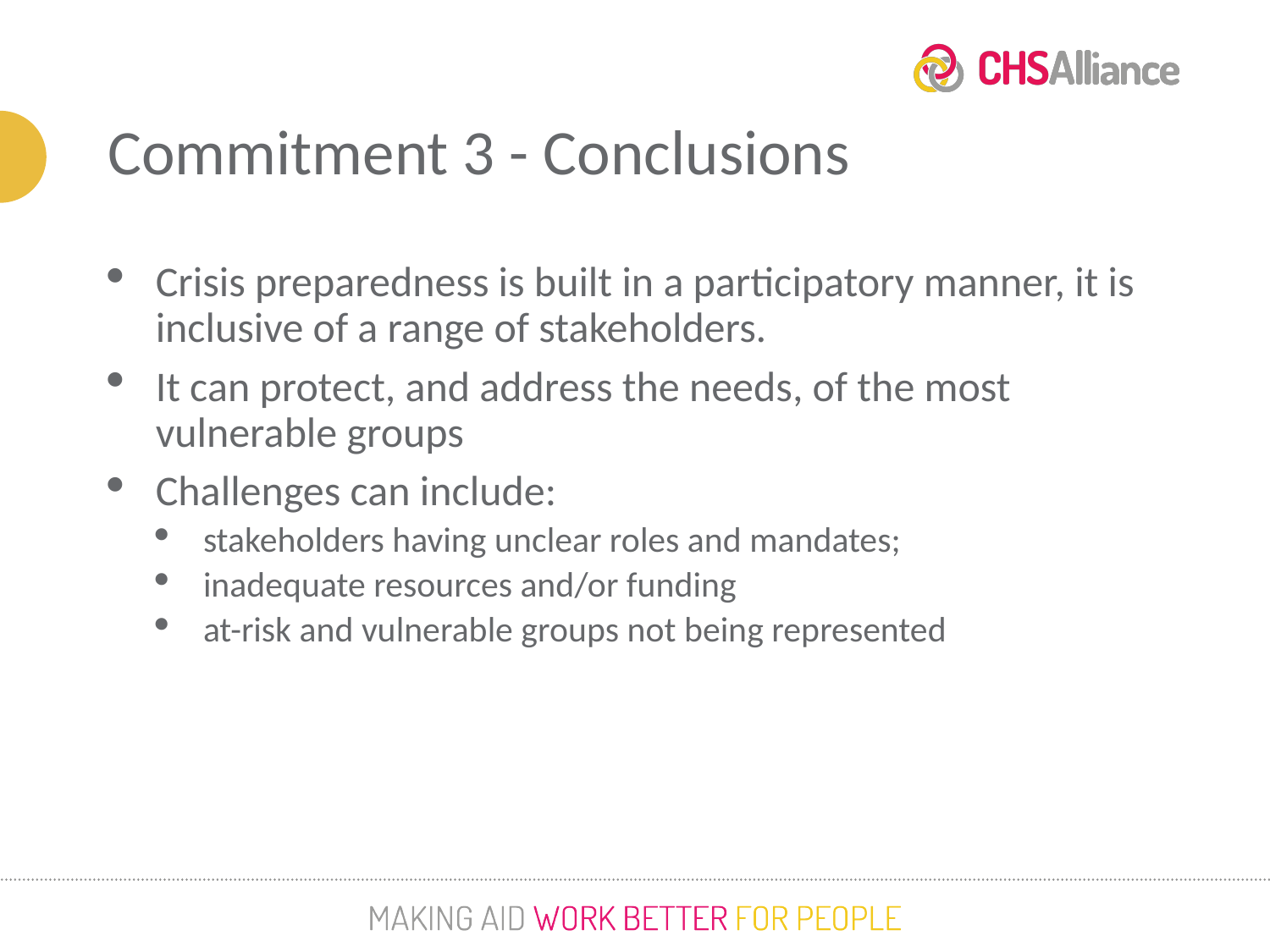

Commitment 3 - Conclusions
Crisis preparedness is built in a participatory manner, it is inclusive of a range of stakeholders.
It can protect, and address the needs, of the most vulnerable groups
Challenges can include:
stakeholders having unclear roles and mandates;
inadequate resources and/or funding
at-risk and vulnerable groups not being represented